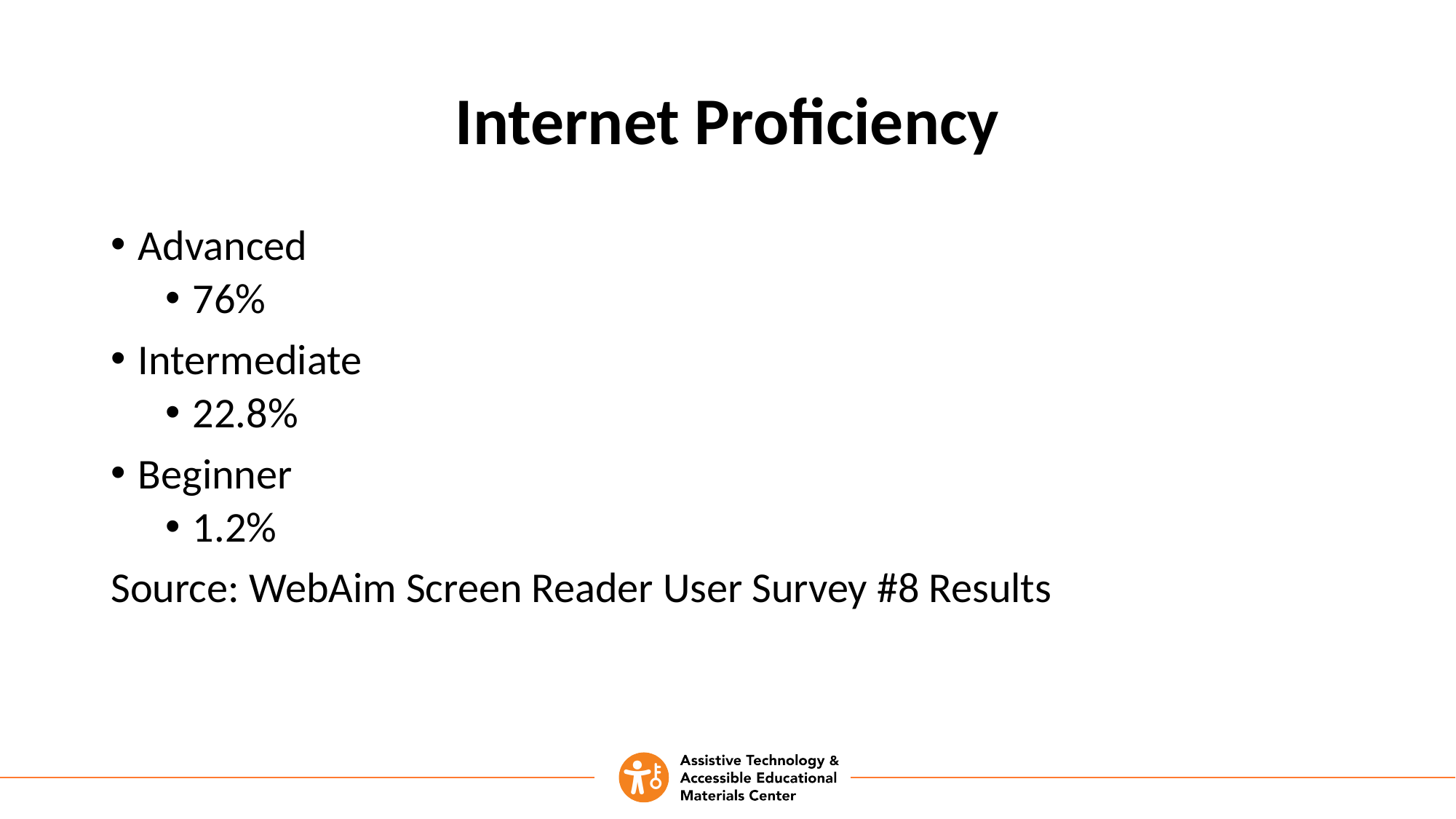

# Internet Proficiency
Advanced
76%
Intermediate
22.8%
Beginner
1.2%
Source: WebAim Screen Reader User Survey #8 Results